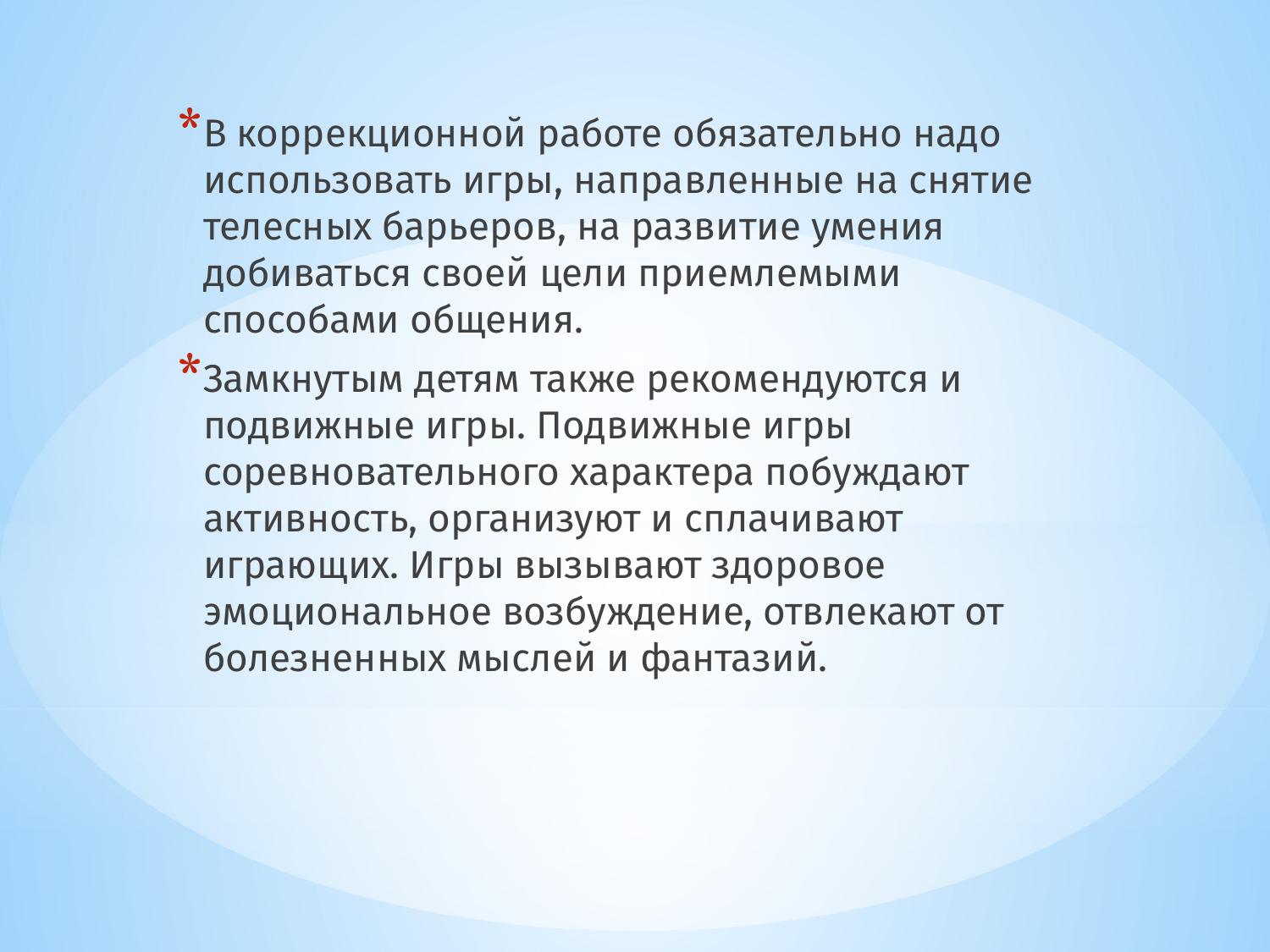

В коррекционной работе обязательно надо использовать игры, направленные на снятие телесных барьеров, на развитие умения добиваться своей цели приемлемыми способами общения.
Замкнутым детям также рекомендуются и подвижные игры. Подвижные игры соревновательного характера побуждают активность, организуют и сплачивают играющих. Игры вызывают здоровое эмоциональное возбуждение, отвлекают от болезненных мыслей и фантазий.